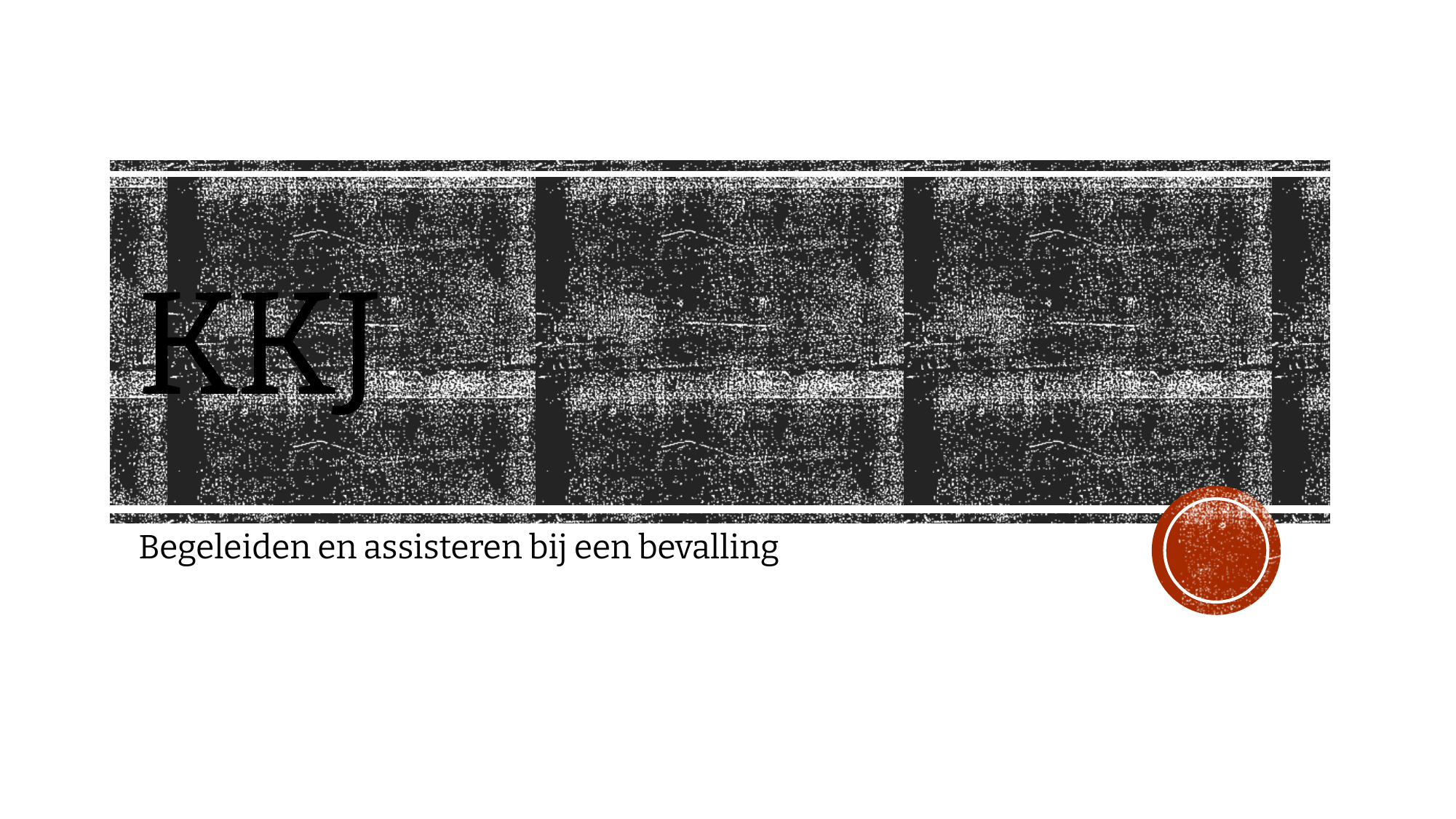

# KKJ
Begeleiden en assisteren bij een bevalling